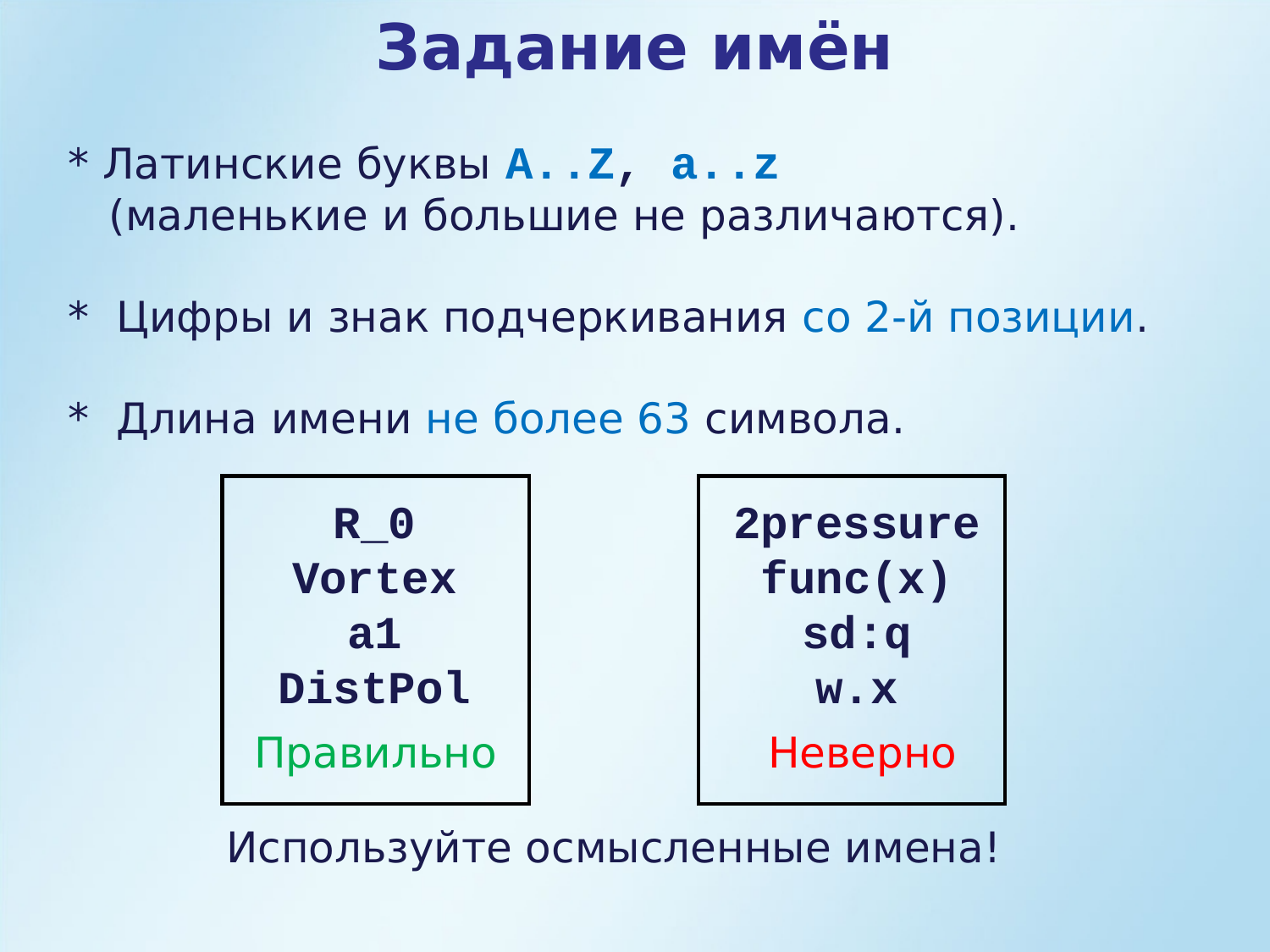

Задание имён
 * Латинские буквы A..Z, a..z
    (маленькие и большие не различаются).

 *  Цифры и знак подчеркивания со 2-й позиции.

 *  Длина имени не более 63 символа.

R_0
Vortex
a1
DistPol
2pressure
func(x)
sd:q
w.x
Правильно
Неверно
Используйте осмысленные имена!